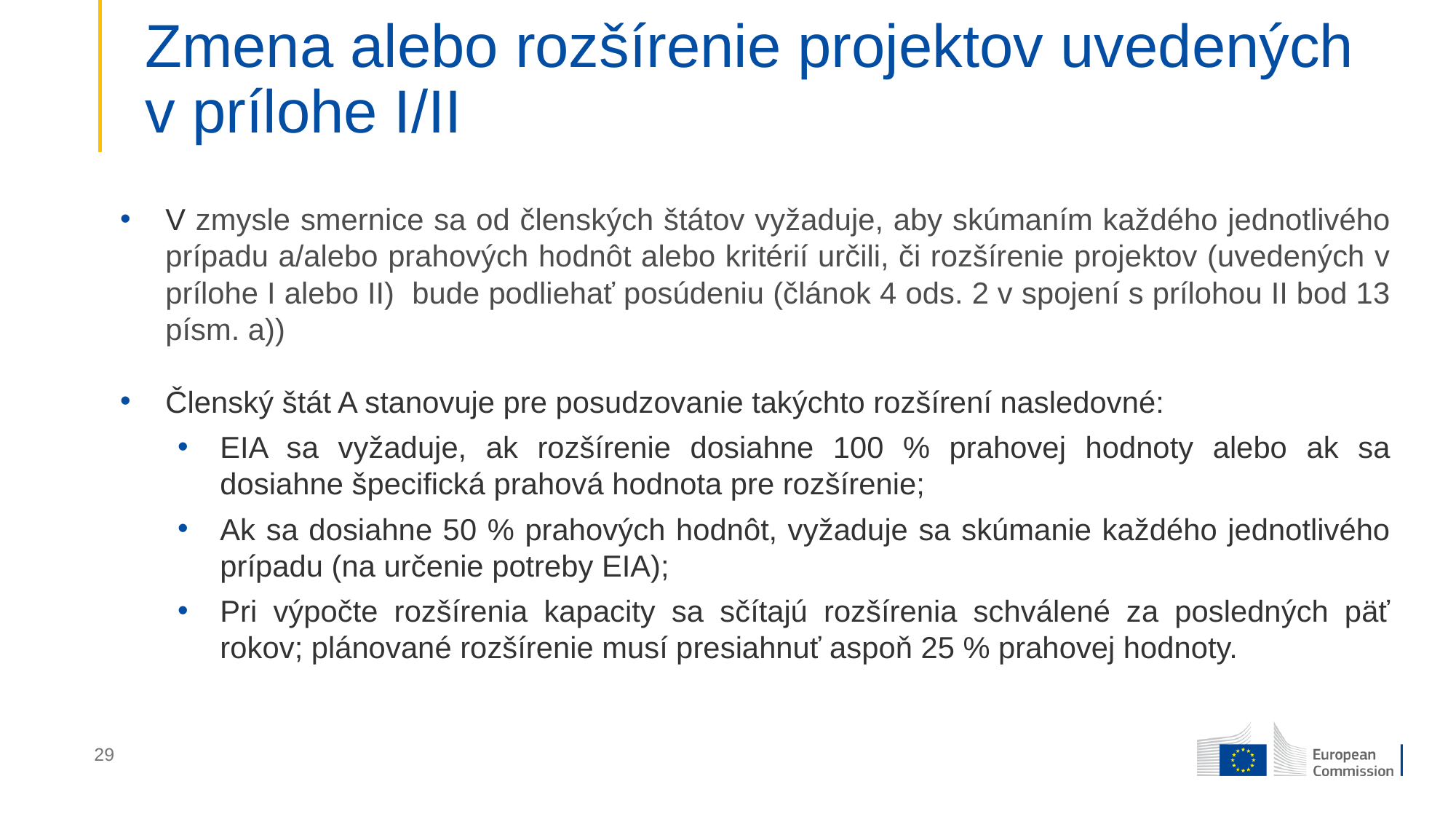

# Zmena alebo rozšírenie projektov uvedených v prílohe I/II
V zmysle smernice sa od členských štátov vyžaduje, aby skúmaním každého jednotlivého prípadu a/alebo prahových hodnôt alebo kritérií určili, či rozšírenie projektov (uvedených v prílohe I alebo II)  bude podliehať posúdeniu (článok 4 ods. 2 v spojení s prílohou II bod 13 písm. a))

Členský štát A stanovuje pre posudzovanie takýchto rozšírení nasledovné:
EIA sa vyžaduje, ak rozšírenie dosiahne 100 % prahovej hodnoty alebo ak sa dosiahne špecifická prahová hodnota pre rozšírenie;
Ak sa dosiahne 50 % prahových hodnôt, vyžaduje sa skúmanie každého jednotlivého prípadu (na určenie potreby EIA);
Pri výpočte rozšírenia kapacity sa sčítajú rozšírenia schválené za posledných päť rokov; plánované rozšírenie musí presiahnuť aspoň 25 % prahovej hodnoty.
29